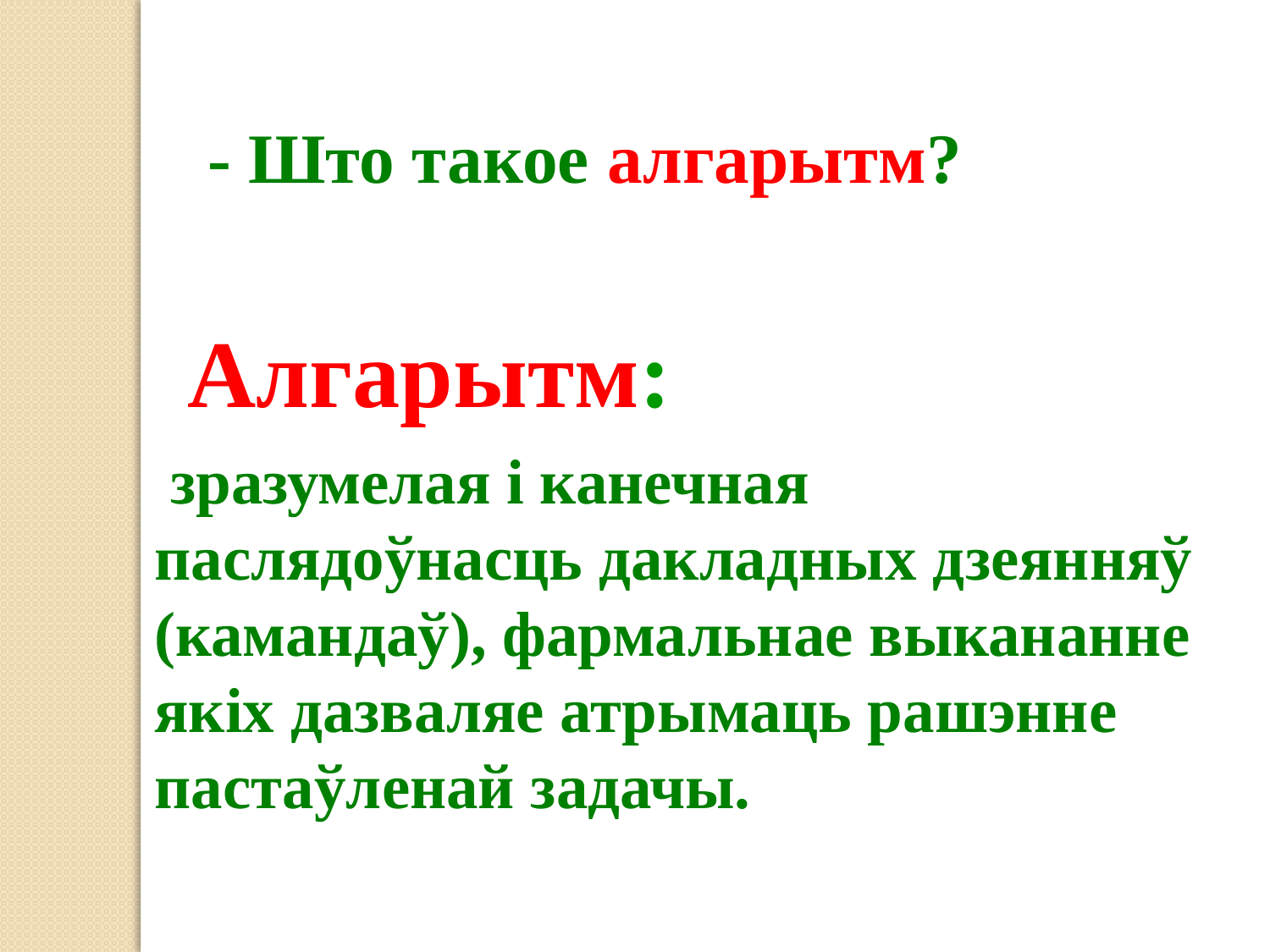

- Што такое алгарытм?
Алгарытм:
 зразумелая і канечная паслядоўнасць дакладных дзеянняў (камандаў), фармальнае выкананне якіх дазваляе атрымаць рашэнне пастаўленай задачы.